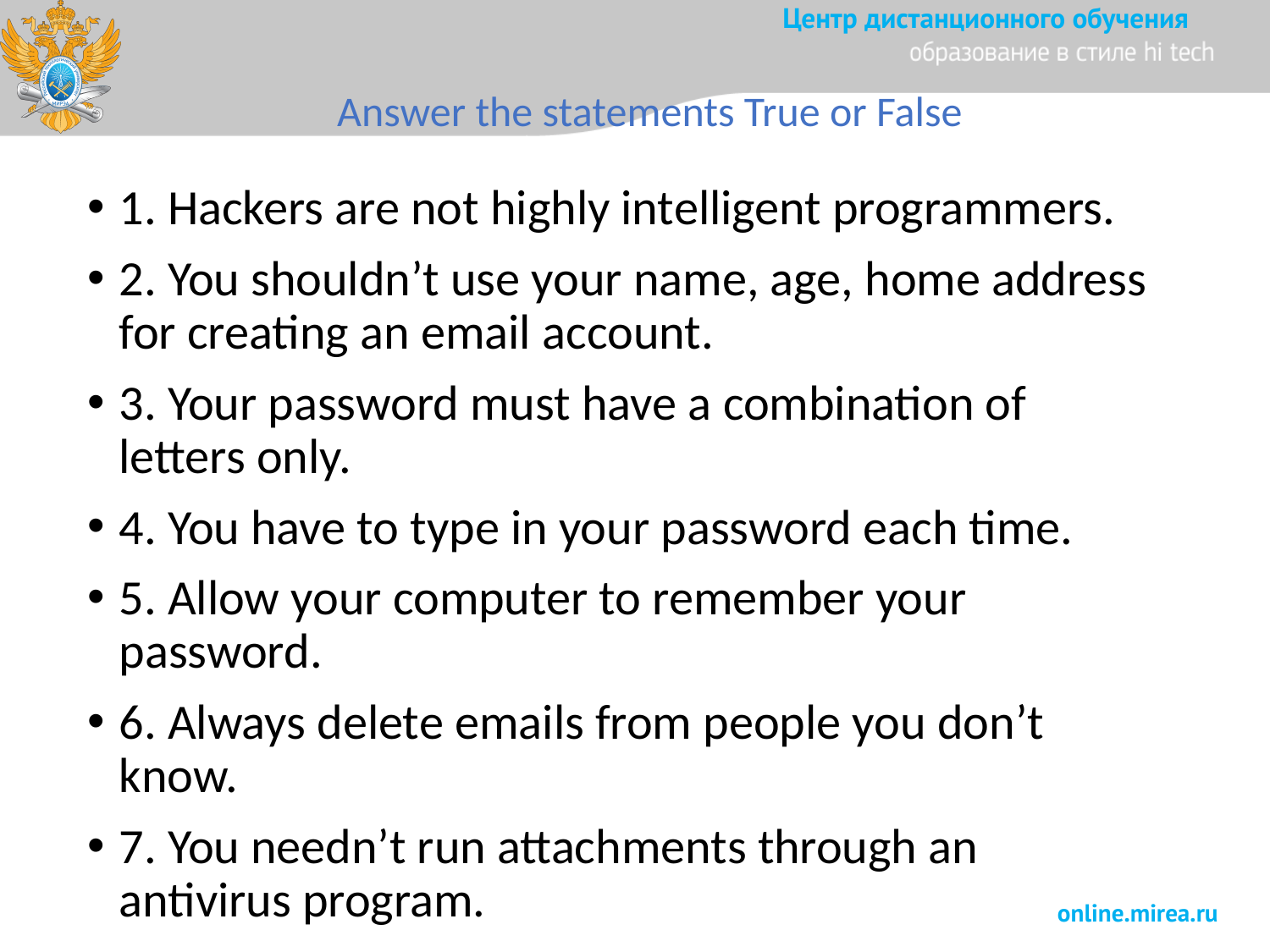

# Answer the statements True or False
1. Hackers are not highly intelligent programmers.
2. You shouldn’t use your name, age, home address for creating an email account.
3. Your password must have a combination of letters only.
4. You have to type in your password each time.
5. Allow your computer to remember your password.
6. Always delete emails from people you don’t know.
7. You needn’t run attachments through an antivirus program.